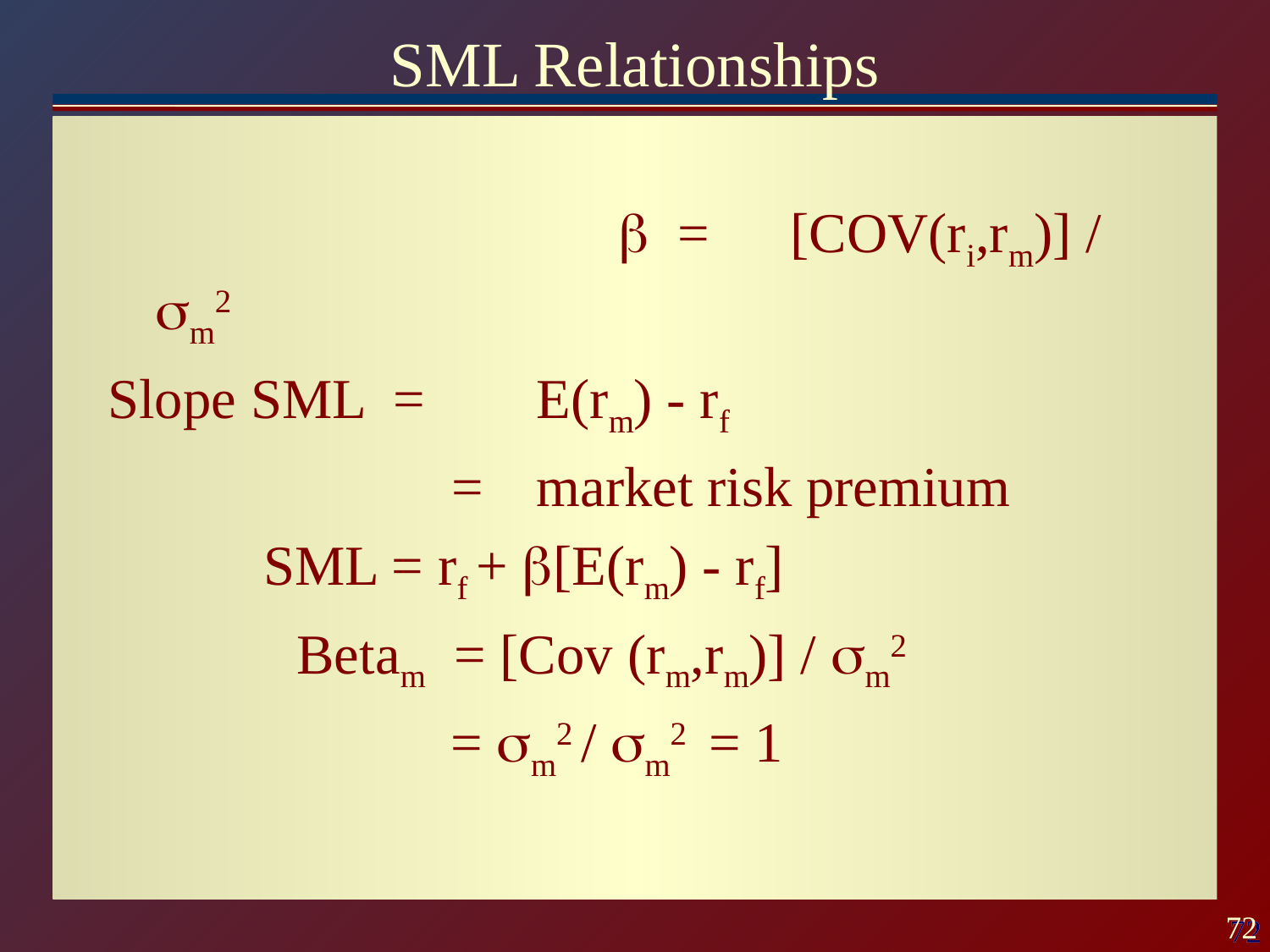

# SML Relationships
                  β = 	[COV(ri,rm)] / σm2
Slope SML  =	E(rm) - rf
			   =	market risk premium
           SML = rf + β[E(rm) - rf]
		 Betam  = [Cov (rm,rm)] / σm2
			     = σm2 / σm2  = 1